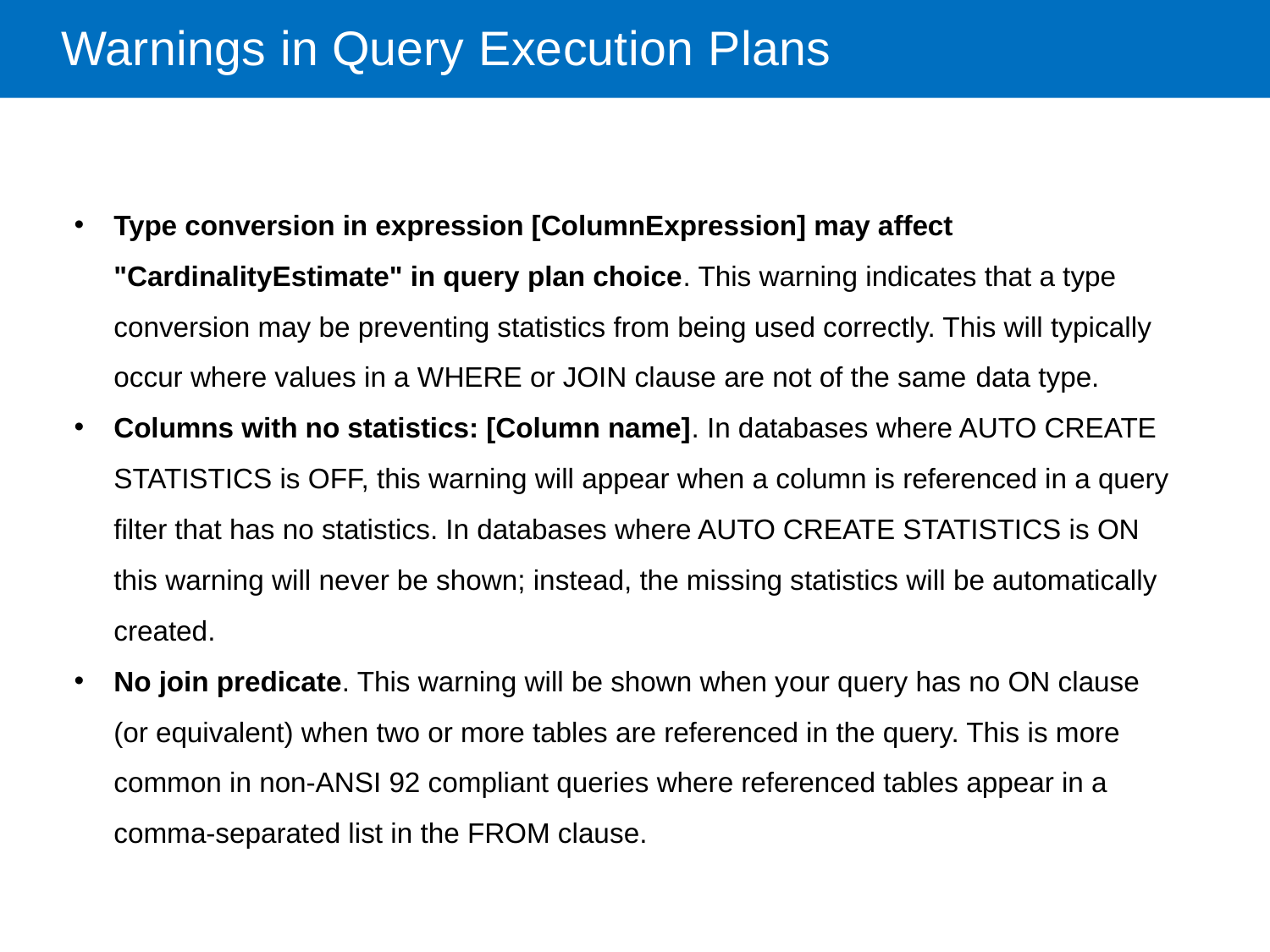

# Warnings in Query Execution Plans
Type conversion in expression [ColumnExpression] may affect "CardinalityEstimate" in query plan choice. This warning indicates that a type conversion may be preventing statistics from being used correctly. This will typically occur where values in a WHERE or JOIN clause are not of the same data type.
Columns with no statistics: [Column name]. In databases where AUTO CREATE STATISTICS is OFF, this warning will appear when a column is referenced in a query filter that has no statistics. In databases where AUTO CREATE STATISTICS is ON this warning will never be shown; instead, the missing statistics will be automatically created.
No join predicate. This warning will be shown when your query has no ON clause (or equivalent) when two or more tables are referenced in the query. This is more common in non-ANSI 92 compliant queries where referenced tables appear in a comma-separated list in the FROM clause.